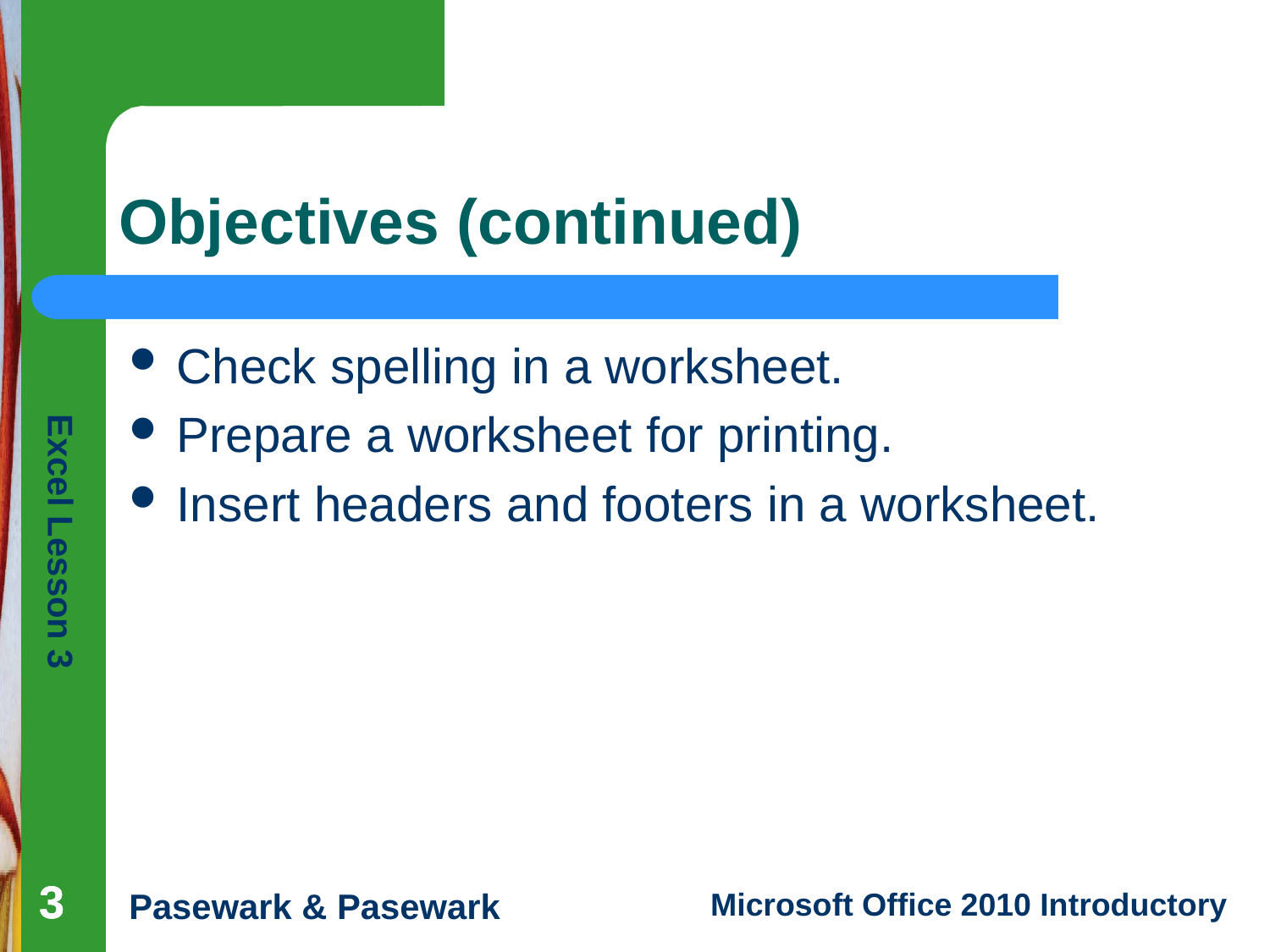

# Objectives (continued)
Check spelling in a worksheet.
Prepare a worksheet for printing.
Insert headers and footers in a worksheet.
3
3
3